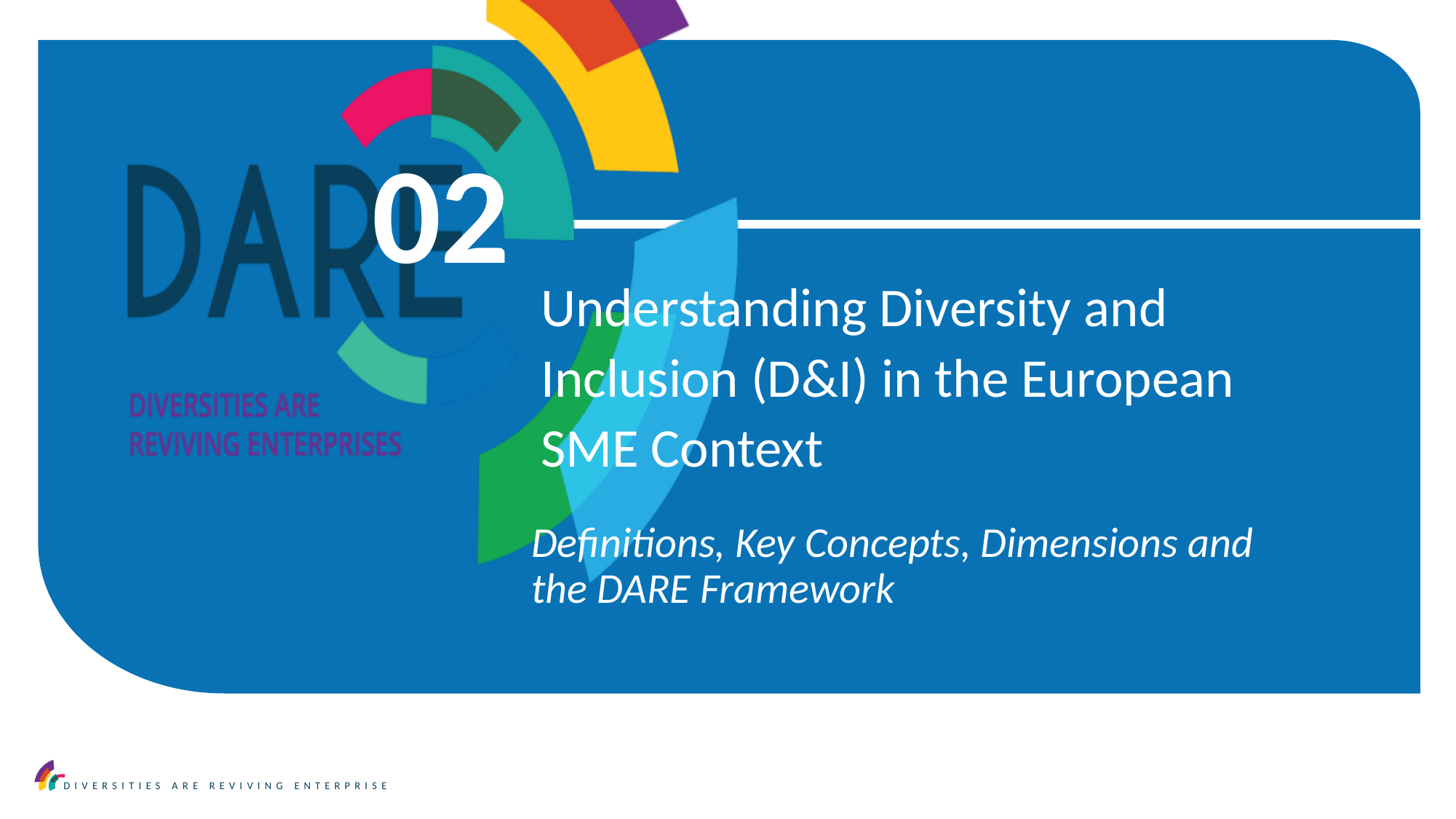

02
Understanding Diversity and Inclusion (D&I) in the European SME Context
Definitions, Key Concepts, Dimensions and the DARE Framework